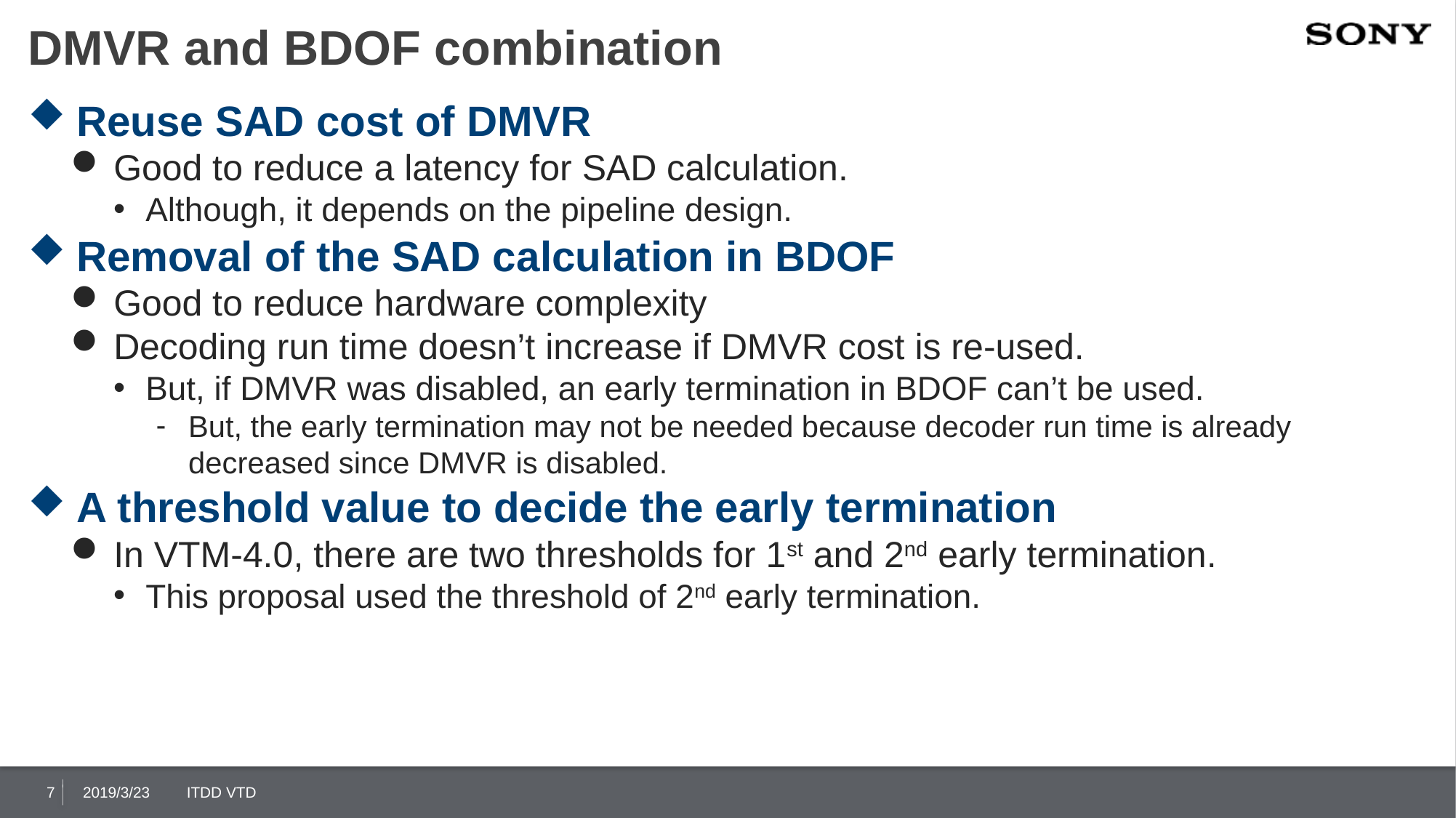

# DMVR and BDOF combination
Reuse SAD cost of DMVR
Good to reduce a latency for SAD calculation.
Although, it depends on the pipeline design.
Removal of the SAD calculation in BDOF
Good to reduce hardware complexity
Decoding run time doesn’t increase if DMVR cost is re-used.
But, if DMVR was disabled, an early termination in BDOF can’t be used.
But, the early termination may not be needed because decoder run time is already decreased since DMVR is disabled.
A threshold value to decide the early termination
In VTM-4.0, there are two thresholds for 1st and 2nd early termination.
This proposal used the threshold of 2nd early termination.
7
2019/3/23
ITDD VTD